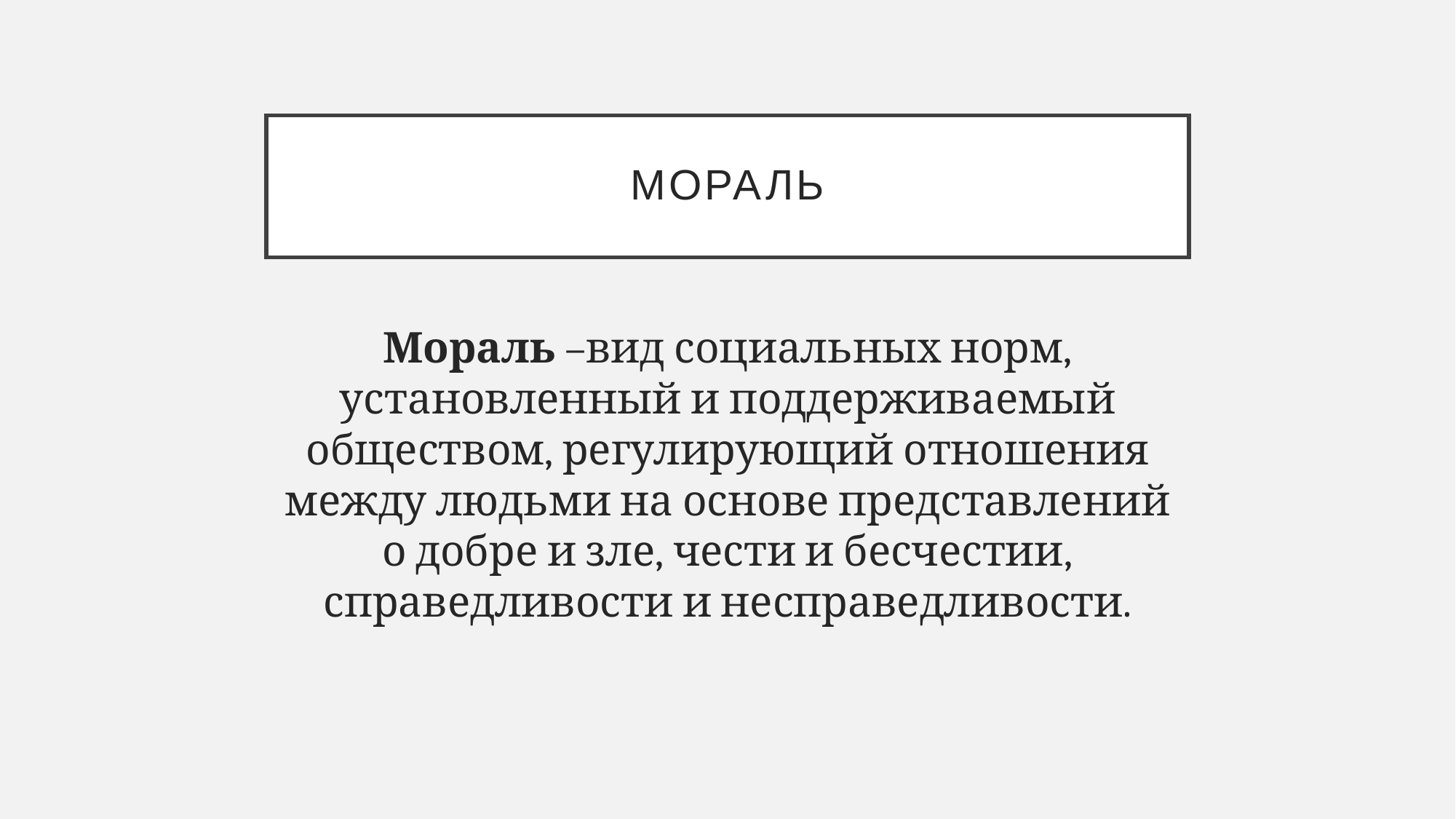

# мораль
Мораль –вид социальных норм, установленный и поддерживаемый обществом, регулирующий отношения между людьми на основе представлений о добре и зле, чести и бесчестии, справедливости и несправедливости.